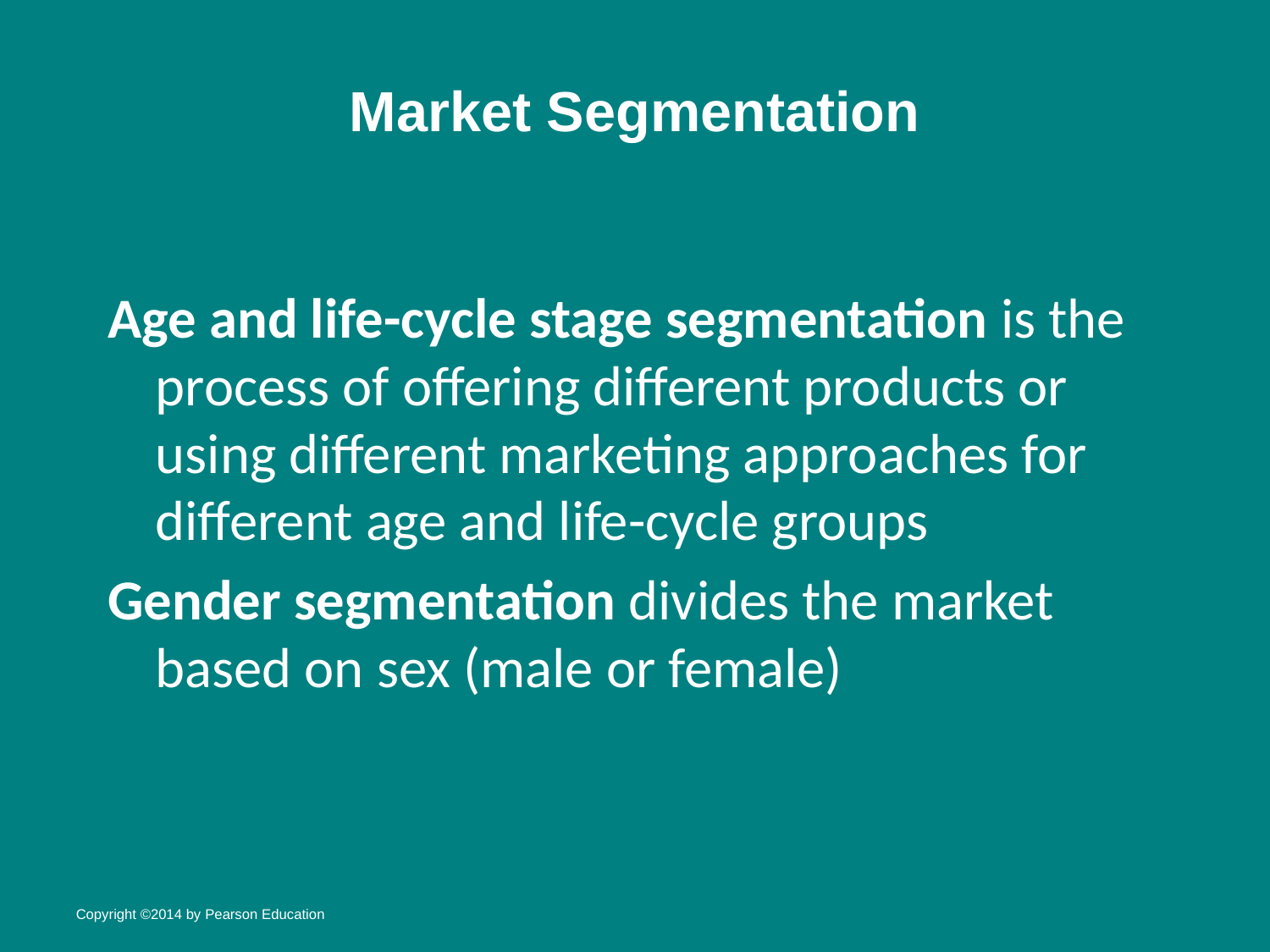

# Market Segmentation
Age and life-cycle stage segmentation is the process of offering different products or using different marketing approaches for different age and life-cycle groups
Gender segmentation divides the market based on sex (male or female)

Copyright ©2014 by Pearson Education